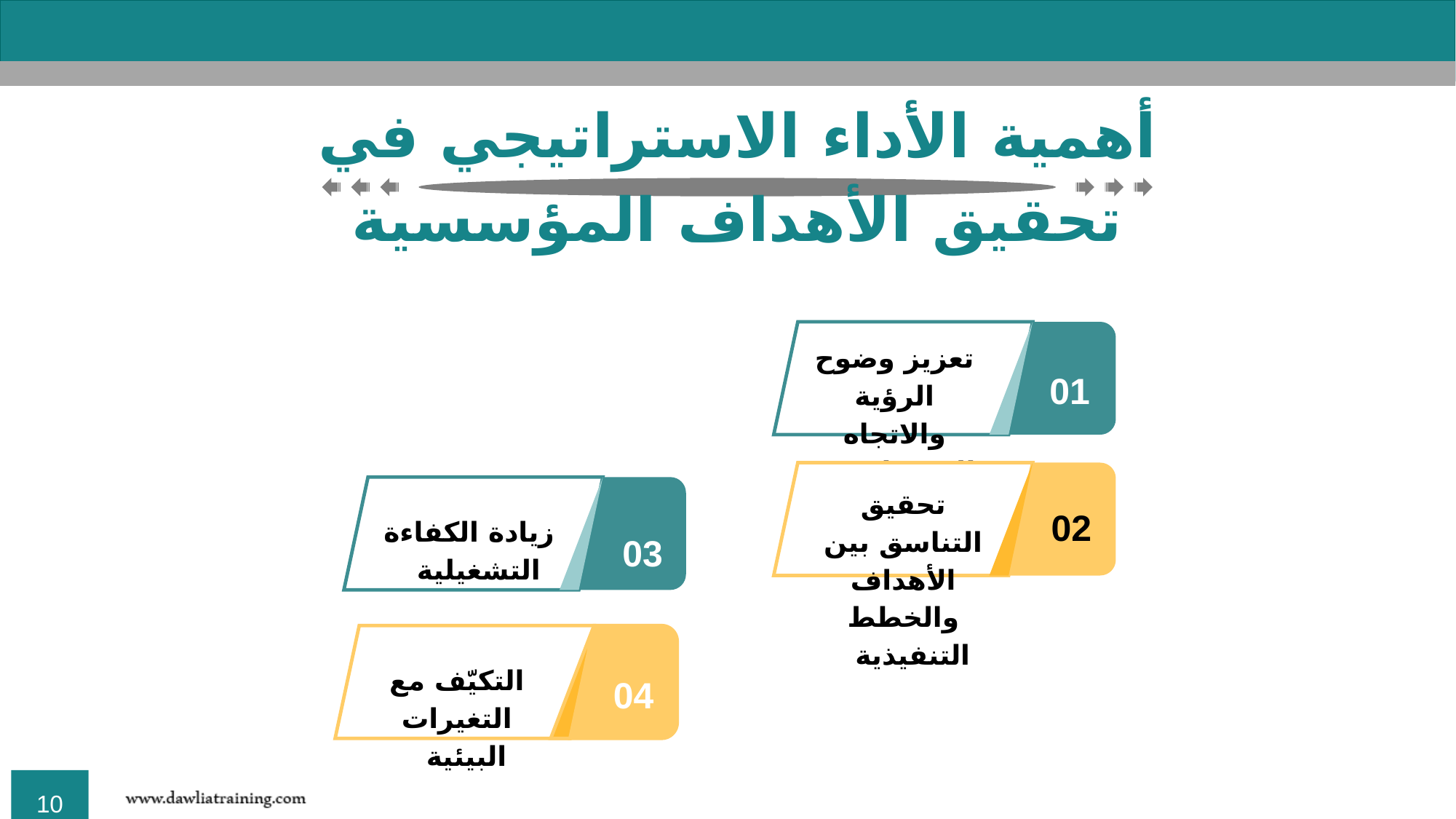

أهمية الأداء الاستراتيجي في تحقيق الأهداف المؤسسية

تعزيز وضوح الرؤية والاتجاه الاستراتيجي
01

تحقيق التناسق بين الأهداف والخطط التنفيذية
02

زيادة الكفاءة التشغيلية
03

التكيّف مع التغيرات البيئية
04